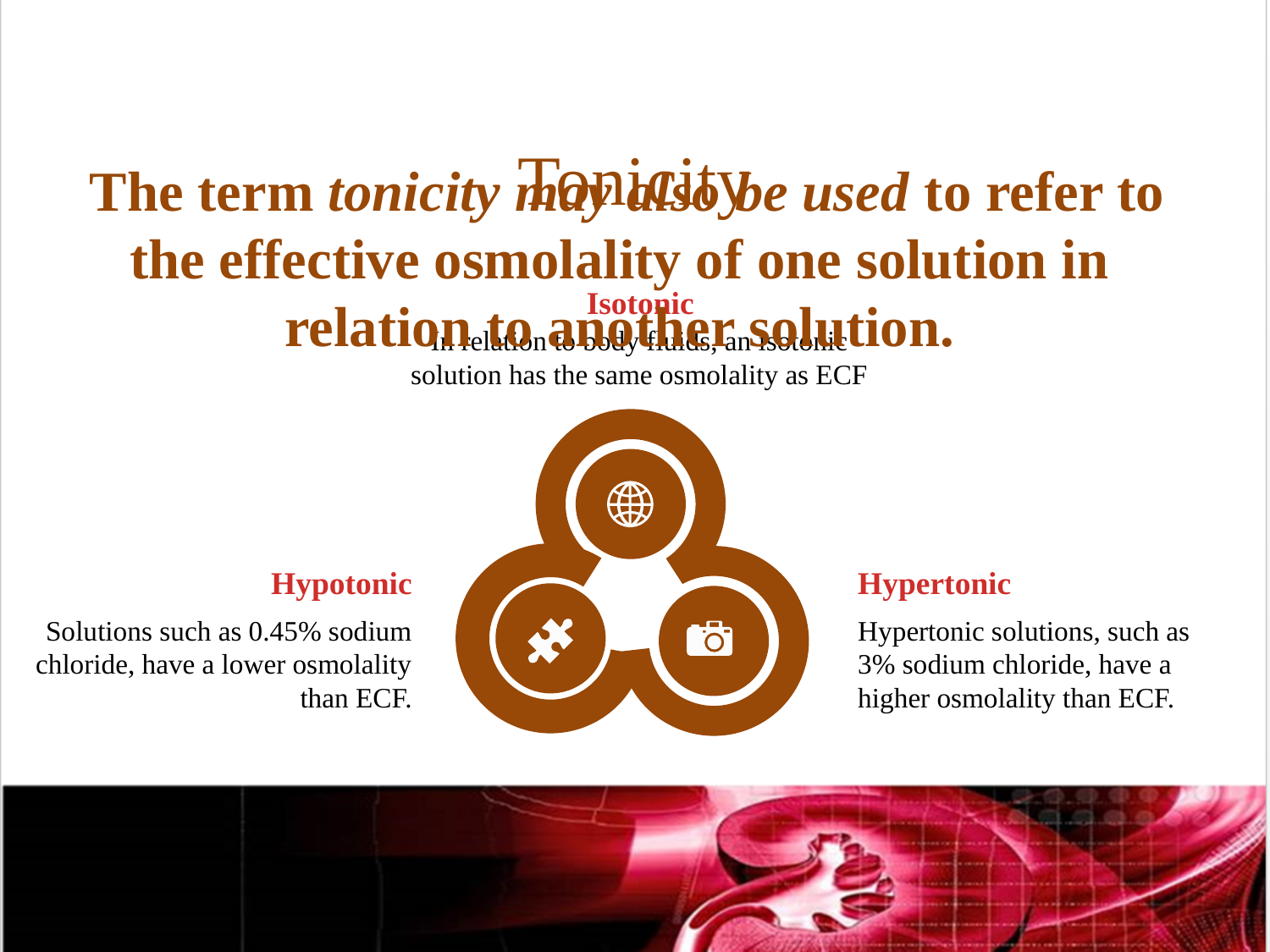

# Tonicity
 The term tonicity may also be used to refer to the effective osmolality of one solution in relation to another solution.
Isotonic
In relation to body fluids, an isotonic solution has the same osmolality as ECF

Hypotonic
Solutions such as 0.45% sodium chloride, have a lower osmolality than ECF.
Hypertonic
Hypertonic solutions, such as 3% sodium chloride, have a higher osmolality than ECF.